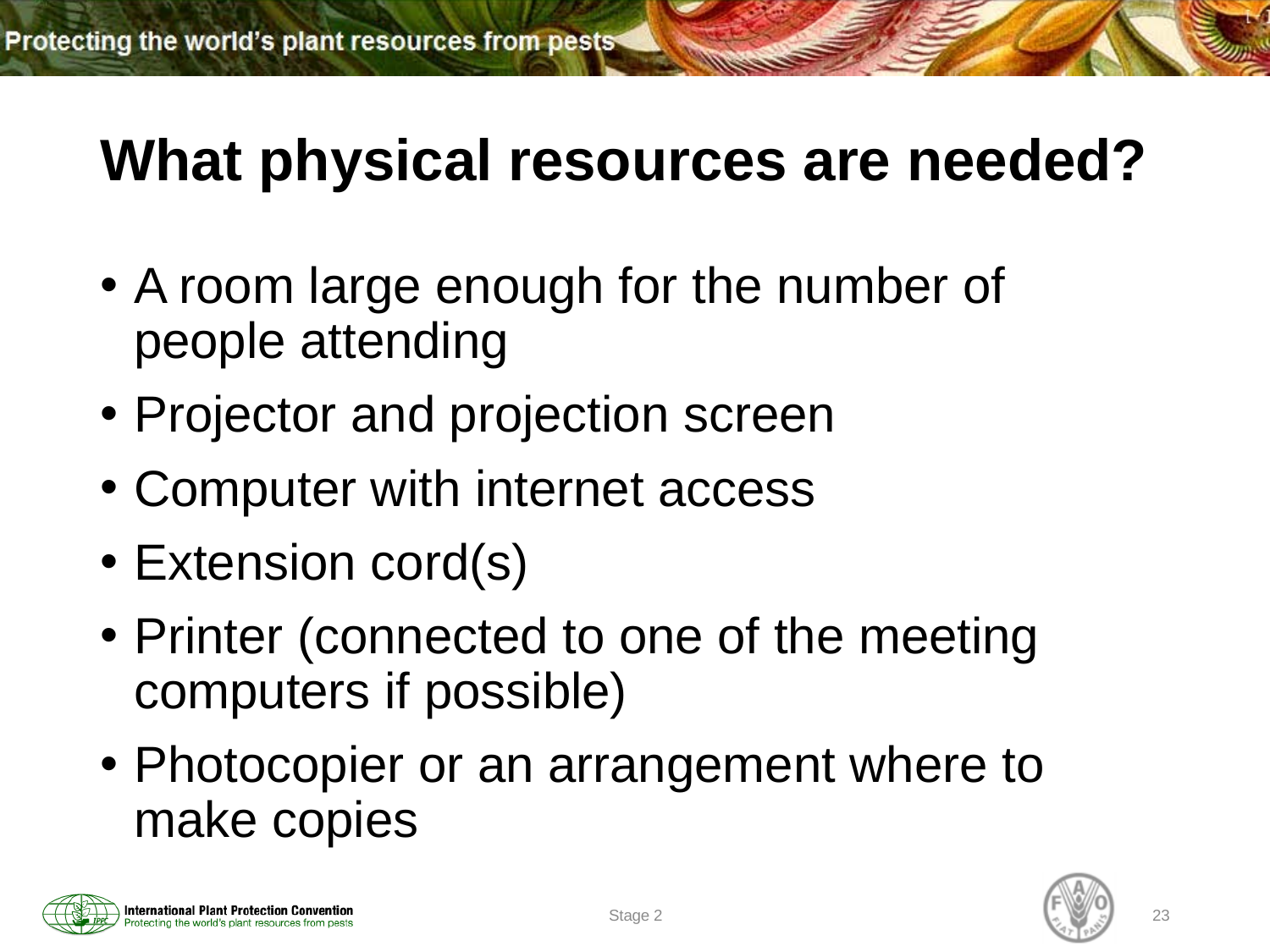

# What physical resources are needed?
A room large enough for the number of people attending
Projector and projection screen
Computer with internet access
Extension cord(s)
Printer (connected to one of the meeting computers if possible)
Photocopier or an arrangement where to make copies
Stage 2
23